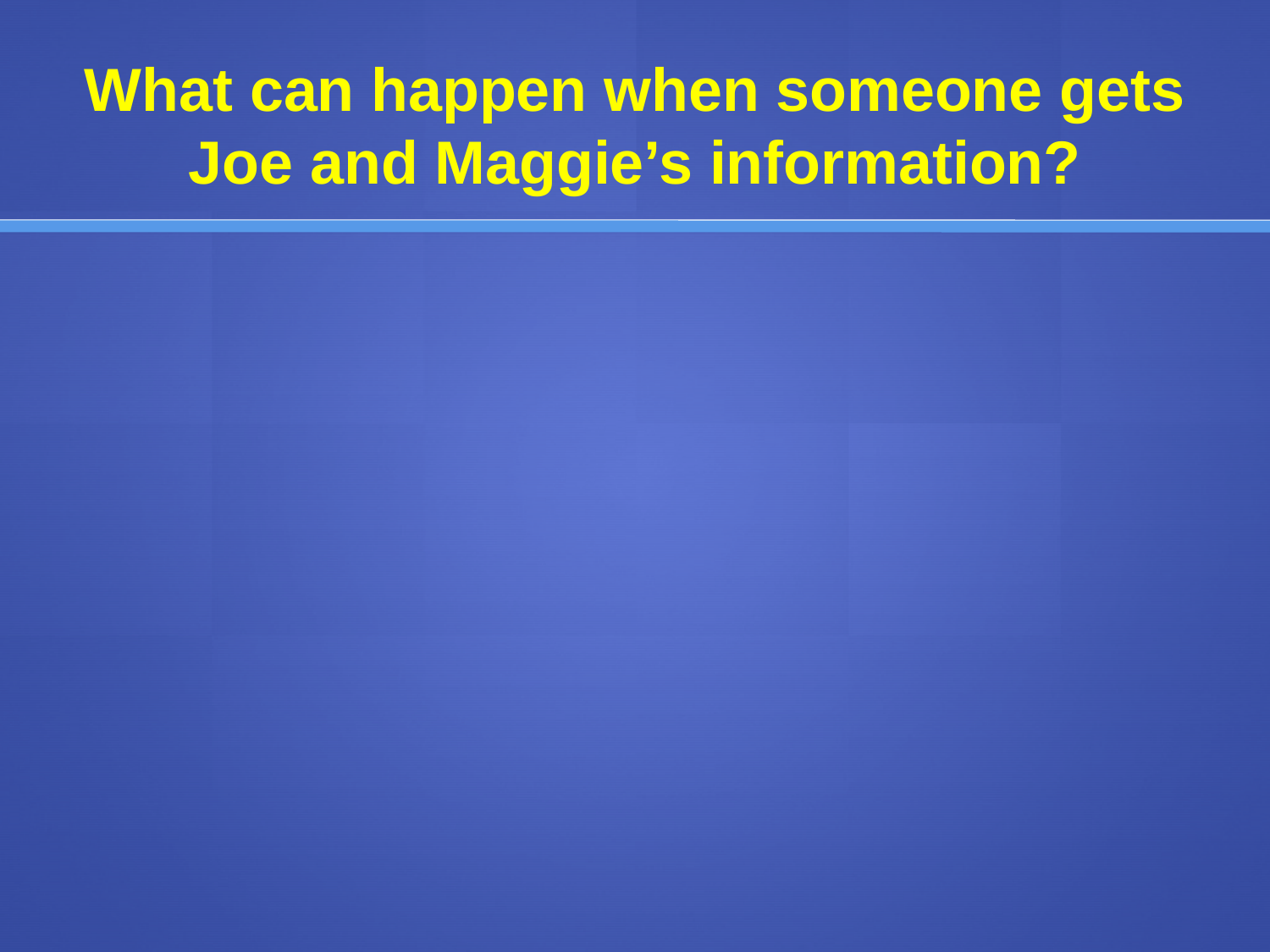

# What can happen when someone gets Joe and Maggie’s information?